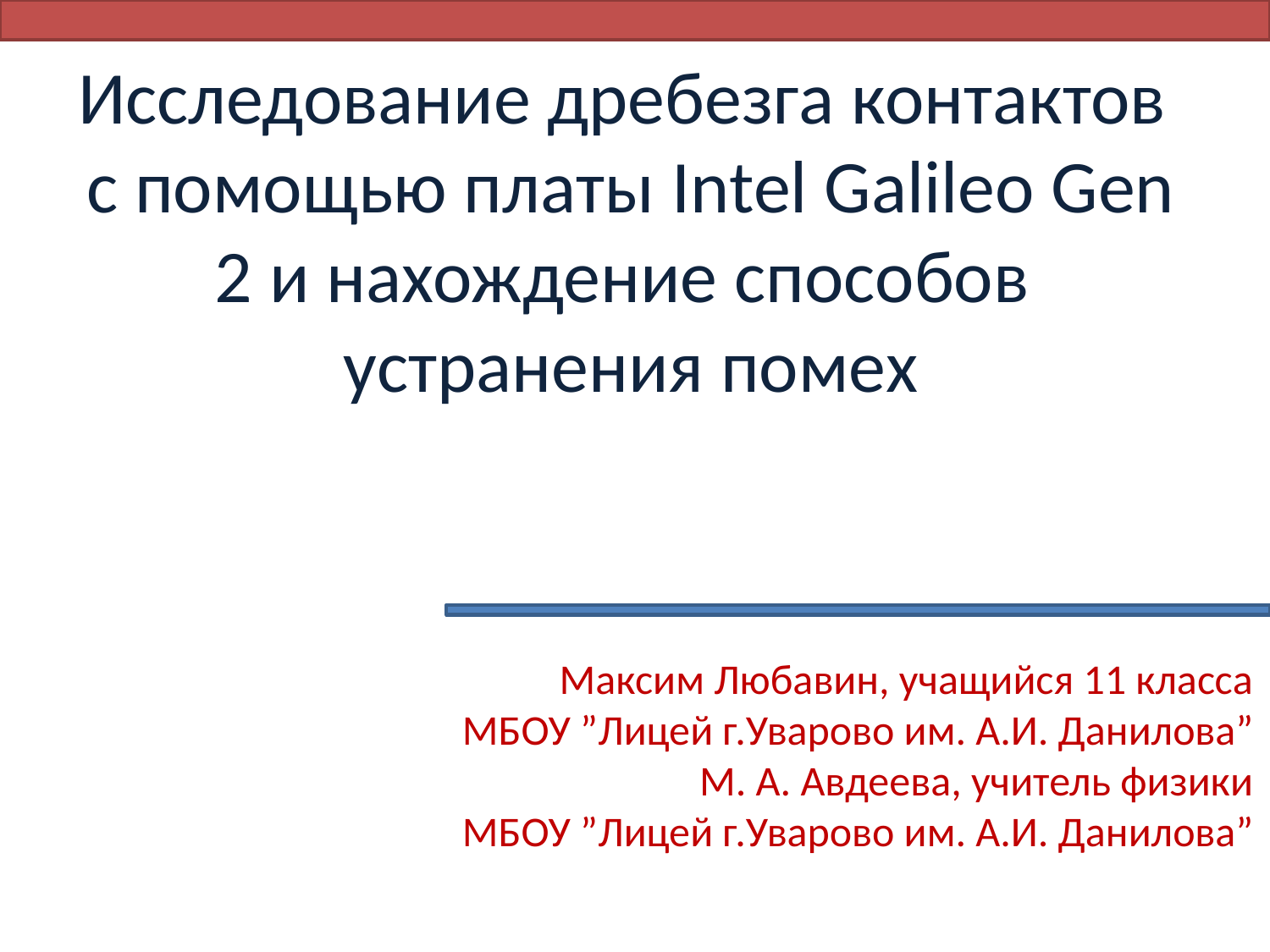

# Исследование дребезга контактов с помощью платы Intel Galileo Gen 2 и нахождение способов устранения помех

 Максим Любавин, учащийся 11 класса
МБОУ ”Лицей г.Уварово им. А.И. Данилова”
М. А. Авдеева, учитель физики
МБОУ ”Лицей г.Уварово им. А.И. Данилова”